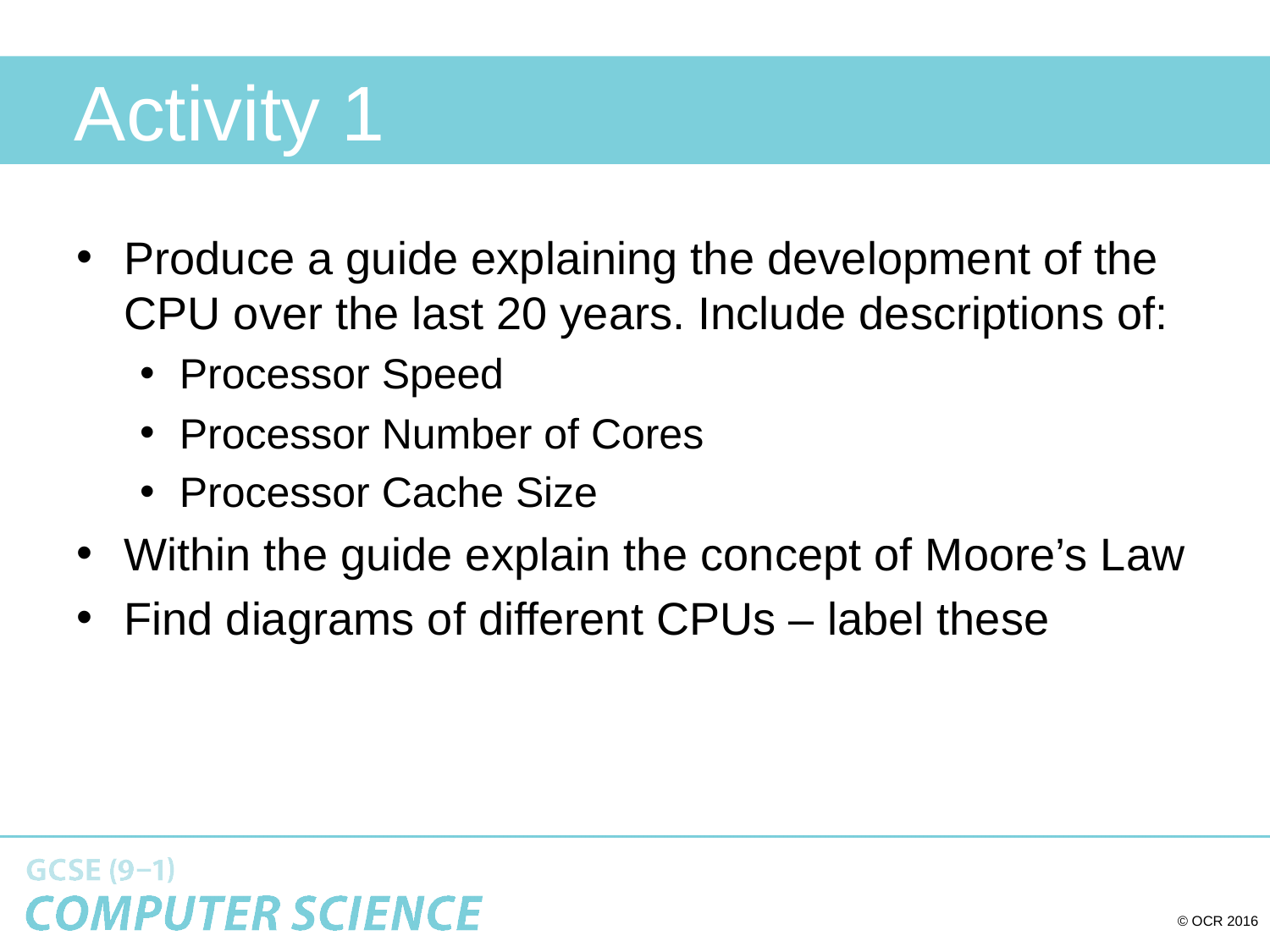

# Activity 1
Produce a guide explaining the development of the CPU over the last 20 years. Include descriptions of:
Processor Speed
Processor Number of Cores
Processor Cache Size
Within the guide explain the concept of Moore’s Law
Find diagrams of different CPUs – label these